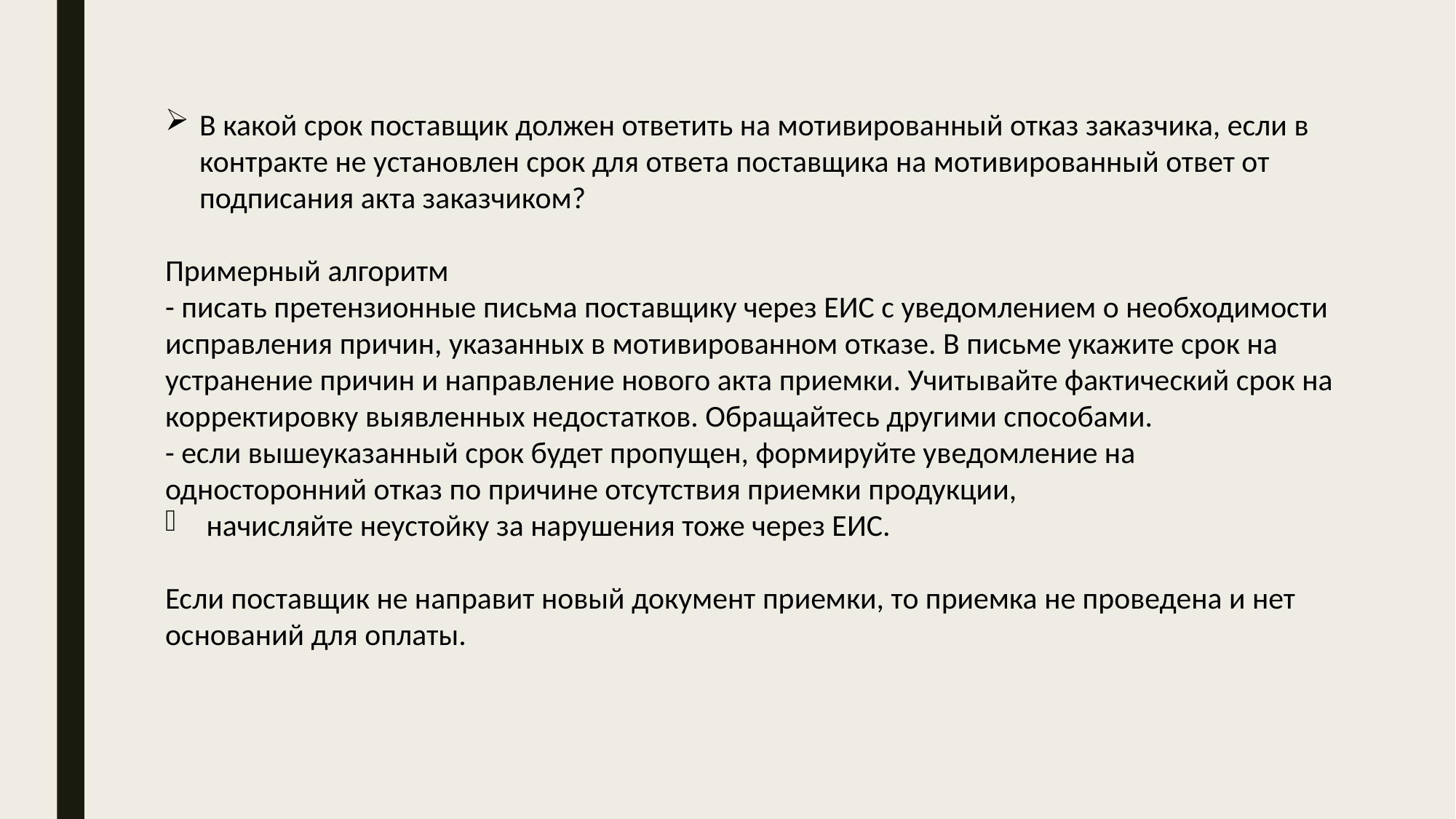

В какой срок поставщик должен ответить на мотивированный отказ заказчика, если в контракте не установлен срок для ответа поставщика на мотивированный ответ от подписания акта заказчиком?

Примерный алгоритм
- писать претензионные письма поставщику через ЕИС с уведомлением о необходимости исправления причин, указанных в мотивированном отказе. В письме укажите срок на устранение причин и направление нового акта приемки. Учитывайте фактический срок на корректировку выявленных недостатков. Обращайтесь другими способами.
- если вышеуказанный срок будет пропущен, формируйте уведомление на односторонний отказ по причине отсутствия приемки продукции,
начисляйте неустойку за нарушения тоже через ЕИС.

Если поставщик не направит новый документ приемки, то приемка не проведена и нет оснований для оплаты.